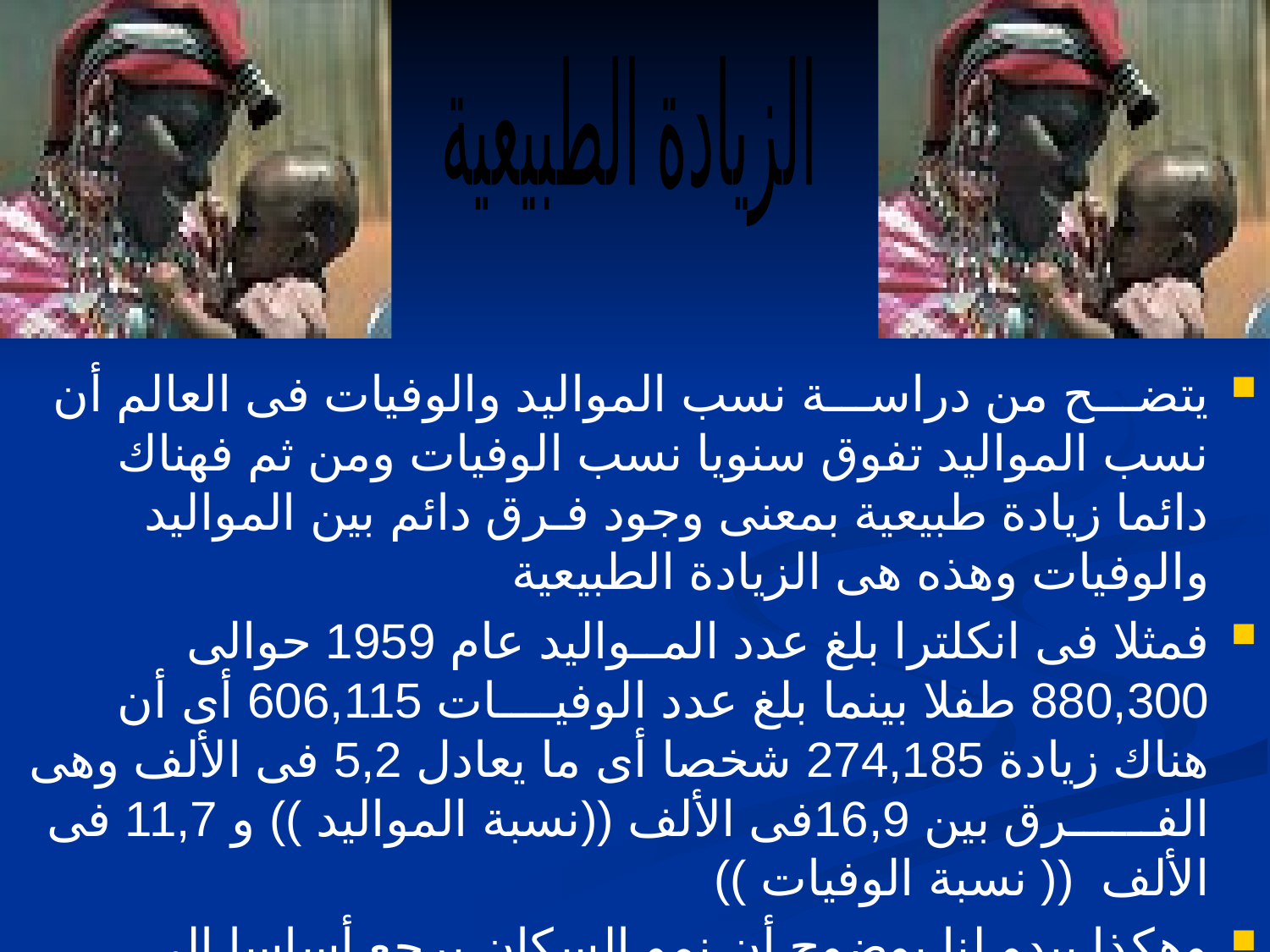

الزيادة الطبيعية
يتضـــح من دراســـة نسب المواليد والوفيات فى العالم أن نسب المواليد تفوق سنويا نسب الوفيات ومن ثم فهناك دائما زيادة طبيعية بمعنى وجود فـرق دائم بين المواليد والوفيات وهذه هى الزيادة الطبيعية
فمثلا فى انكلترا بلغ عدد المــواليد عام 1959 حوالى 880,300 طفلا بينما بلغ عدد الوفيــــات 606,115 أى أن هناك زيادة 274,185 شخصا أى ما يعادل 5,2 فى الألف وهى الفــــــرق بين 16,9فى الألف ((نسبة المواليد )) و 11,7 فى الألف  (( نسبة الوفيات ))
وهكذا يبدو لنا بوضوح أن نمو السكان يرجع أساسا الى الزيادة الطبيعية والتى تختلف نسبتها من بلد لأخر تبعا للكثير من الظروف المعقدة .